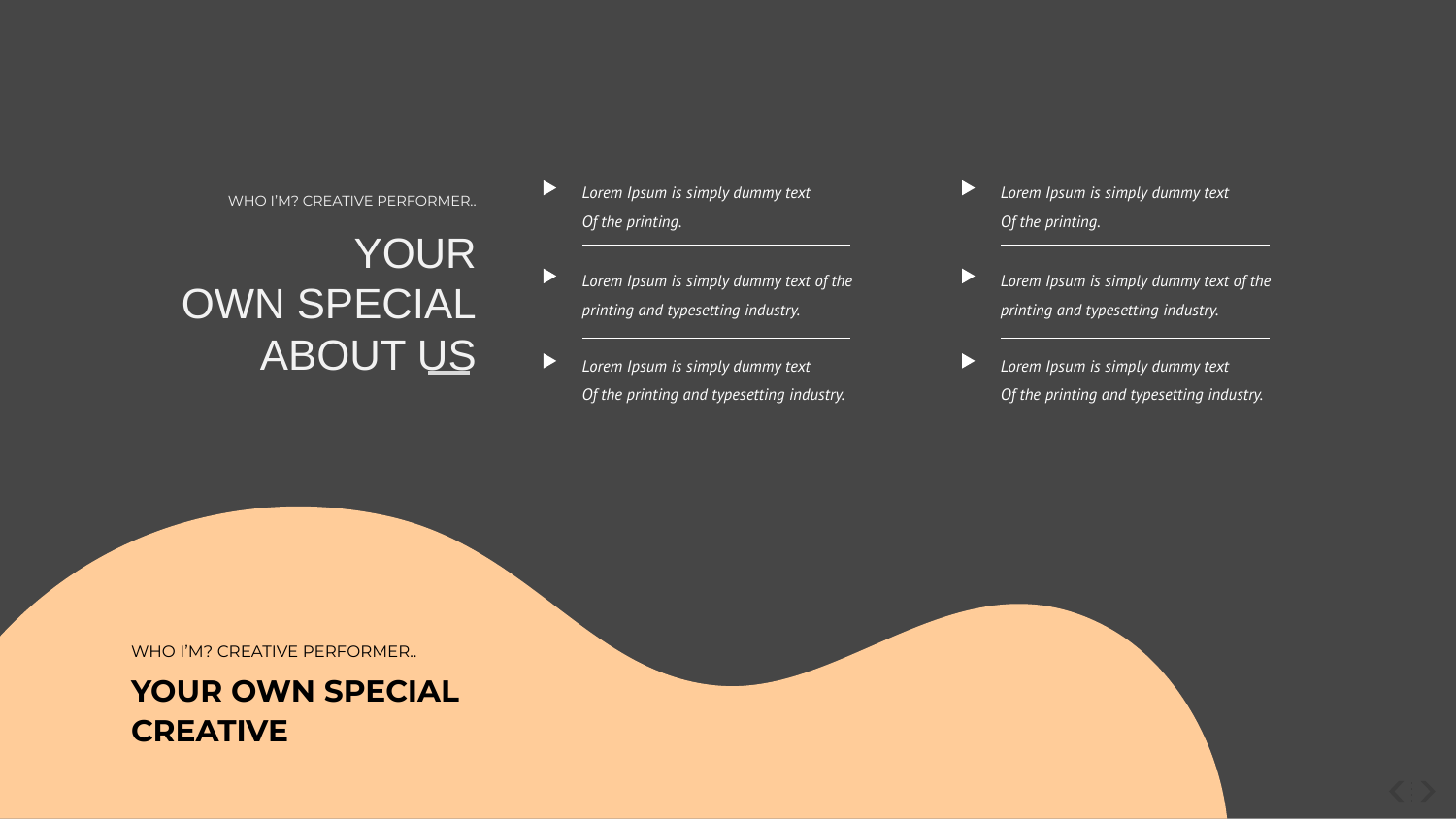

Lorem Ipsum is simply dummy text
Of the printing.

Lorem Ipsum is simply dummy text of the printing and typesetting industry.

Lorem Ipsum is simply dummy text
Of the printing and typesetting industry.

Lorem Ipsum is simply dummy text
Of the printing.

Lorem Ipsum is simply dummy text of the printing and typesetting industry.

Lorem Ipsum is simply dummy text
Of the printing and typesetting industry.

WHO I’M? CREATIVE PERFORMER..
YOUR
OWN SPECIAL
ABOUT US

WHO I’M? CREATIVE PERFORMER..
YOUR OWN SPECIAL
CREATIVE